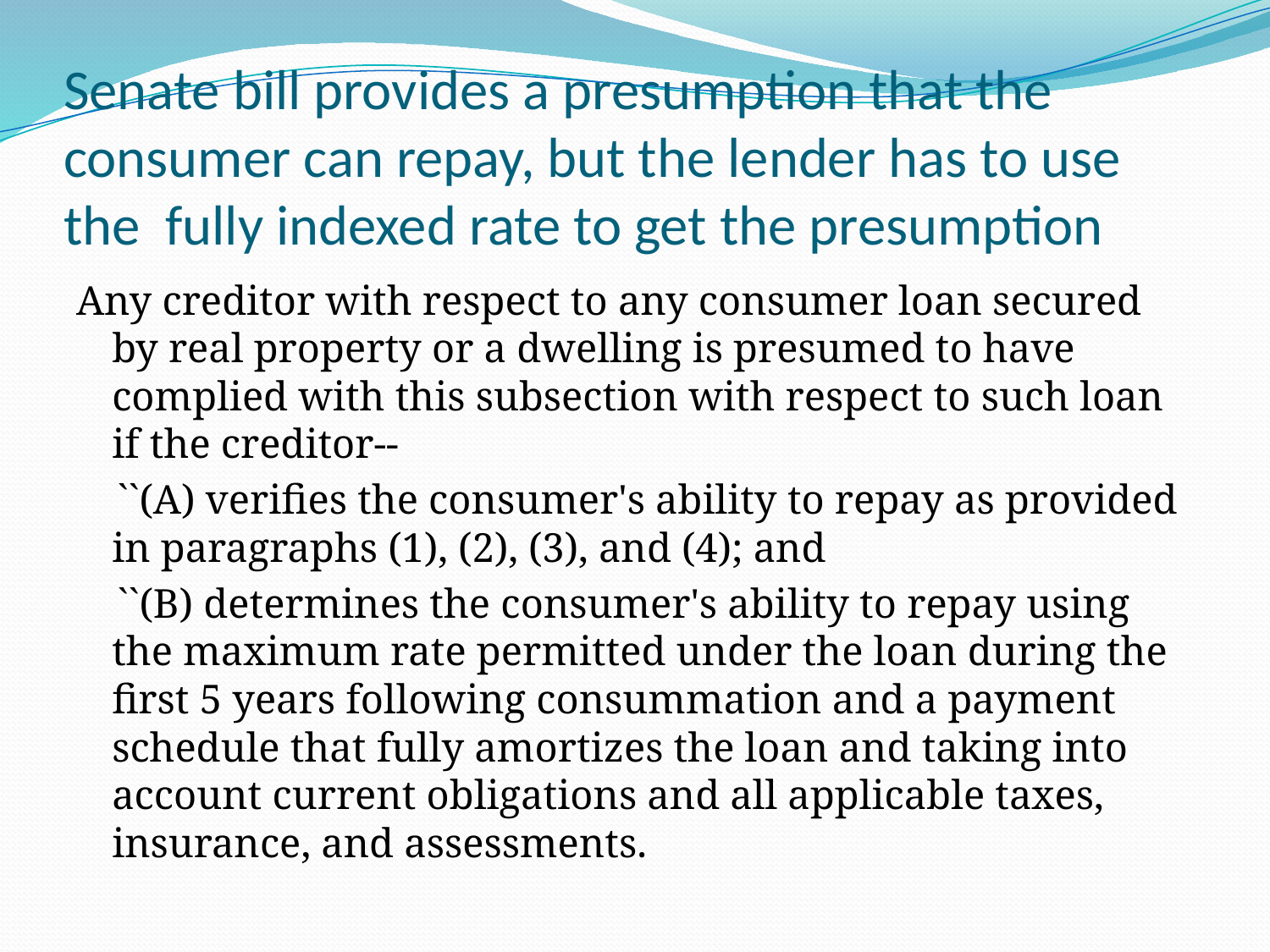

Senate bill provides a presumption that the consumer can repay, but the lender has to use the  fully indexed rate to get the presumption
Any creditor with respect to any consumer loan secured by real property or a dwelling is presumed to have complied with this subsection with respect to such loan if the creditor--
    ``(A) verifies the consumer's ability to repay as provided in paragraphs (1), (2), (3), and (4); and
    ``(B) determines the consumer's ability to repay using the maximum rate permitted under the loan during the first 5 years following consummation and a payment schedule that fully amortizes the loan and taking into account current obligations and all applicable taxes, insurance, and assessments.